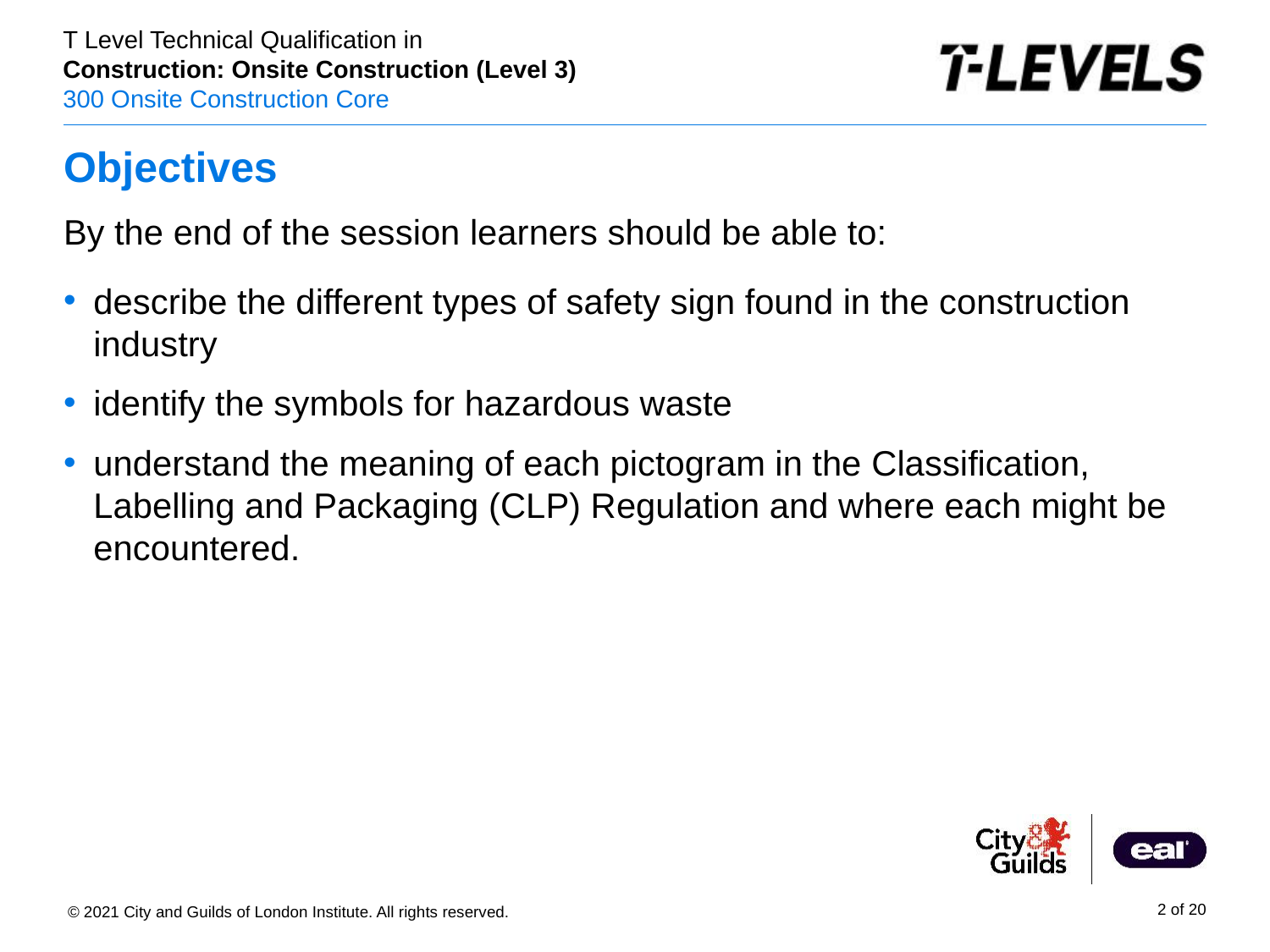

# Objectives
By the end of the session learners should be able to:
describe the different types of safety sign found in the construction industry
identify the symbols for hazardous waste
understand the meaning of each pictogram in the Classification, Labelling and Packaging (CLP) Regulation and where each might be encountered.